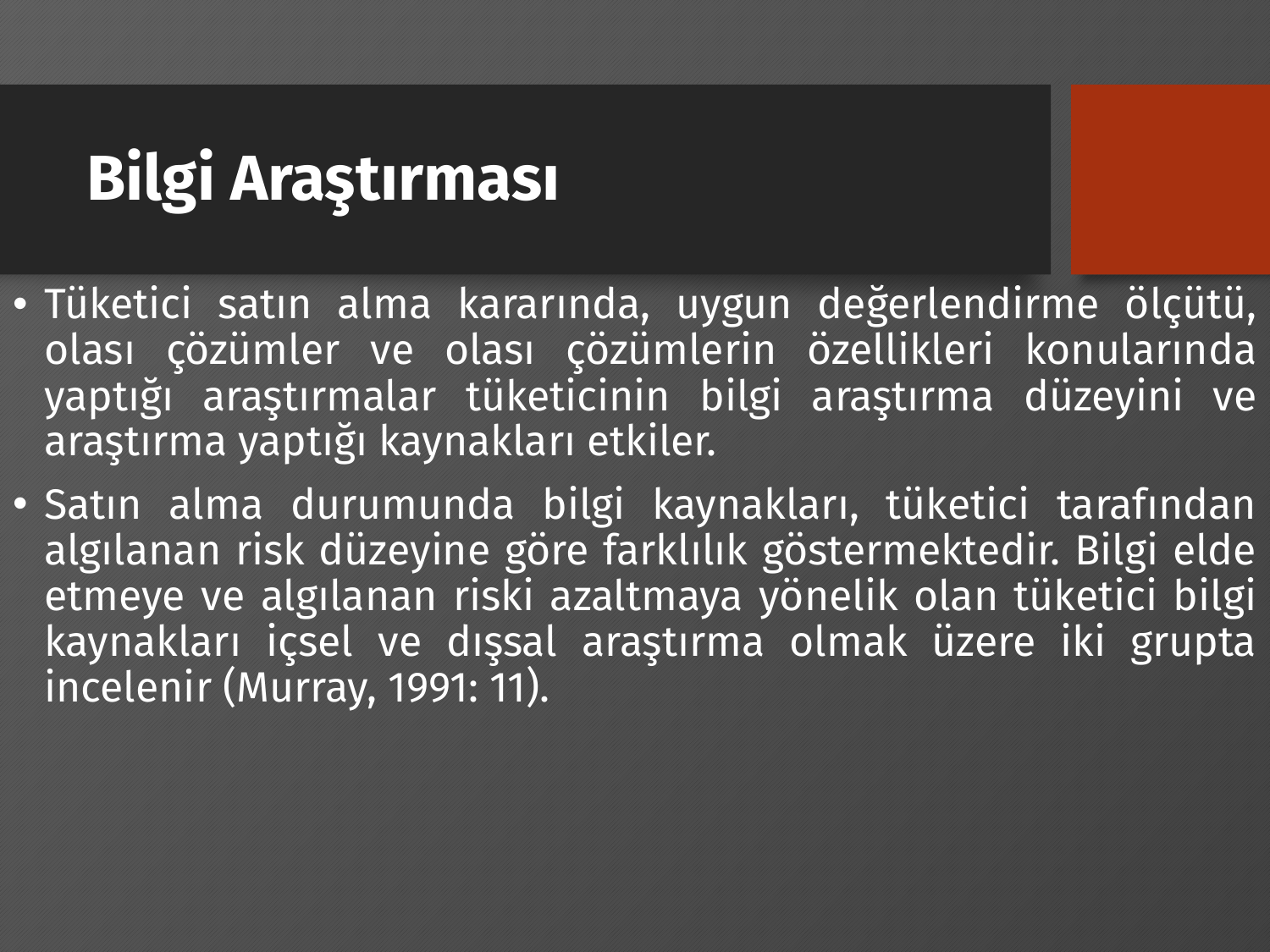

# Bilgi Araştırması
Tüketici satın alma kararında, uygun değerlendirme ölçütü, olası çözümler ve olası çözümlerin özellikleri konularında yaptığı araştırmalar tüketicinin bilgi araştırma düzeyini ve araştırma yaptığı kaynakları etkiler.
Satın alma durumunda bilgi kaynakları, tüketici tarafından algılanan risk düzeyine göre farklılık göstermektedir. Bilgi elde etmeye ve algılanan riski azaltmaya yönelik olan tüketici bilgi kaynakları içsel ve dışsal araştırma olmak üzere iki grupta incelenir (Murray, 1991: 11).